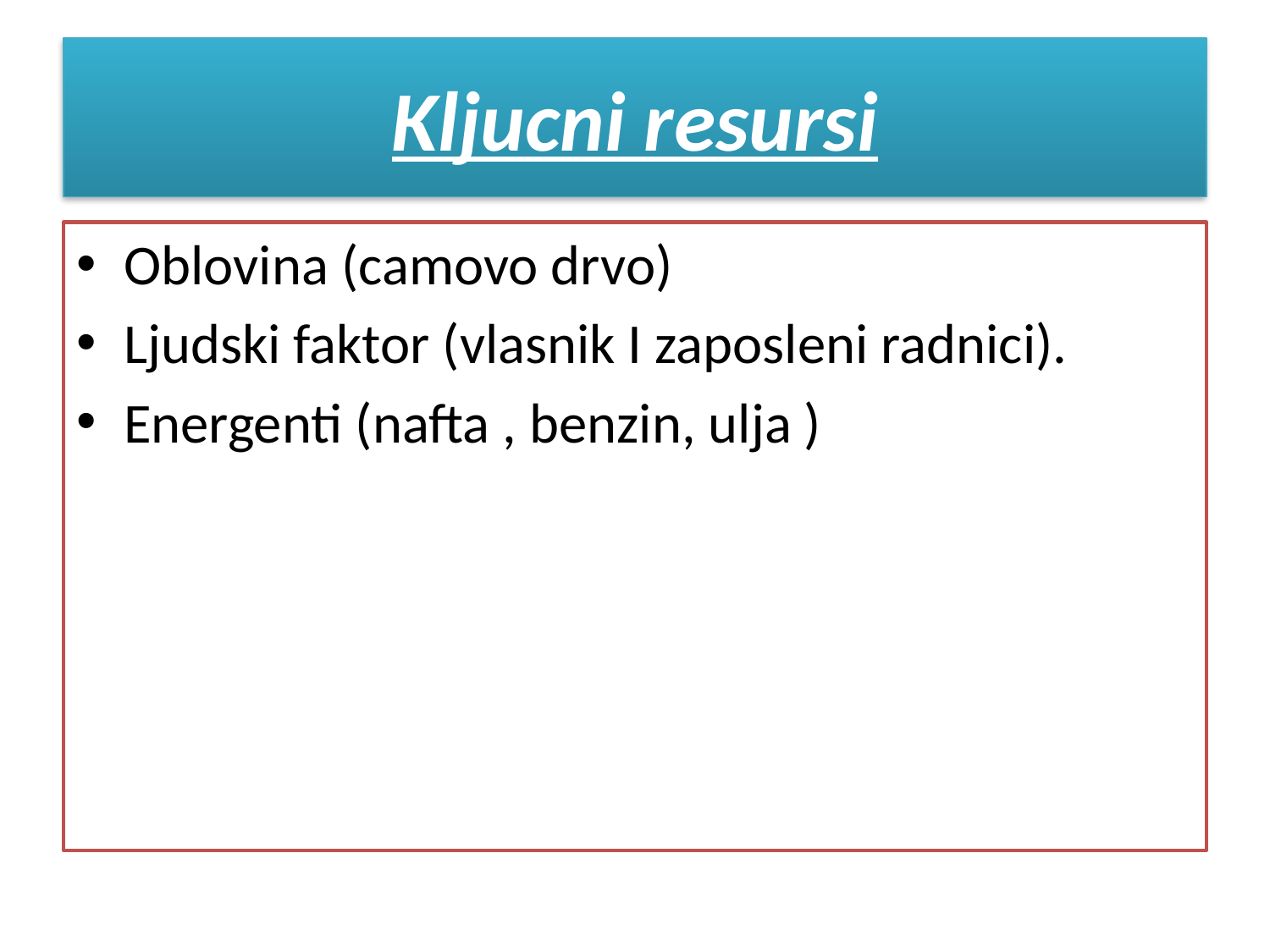

# Kljucni resursi
Oblovina (camovo drvo)
Ljudski faktor (vlasnik I zaposleni radnici).
Energenti (nafta , benzin, ulja )